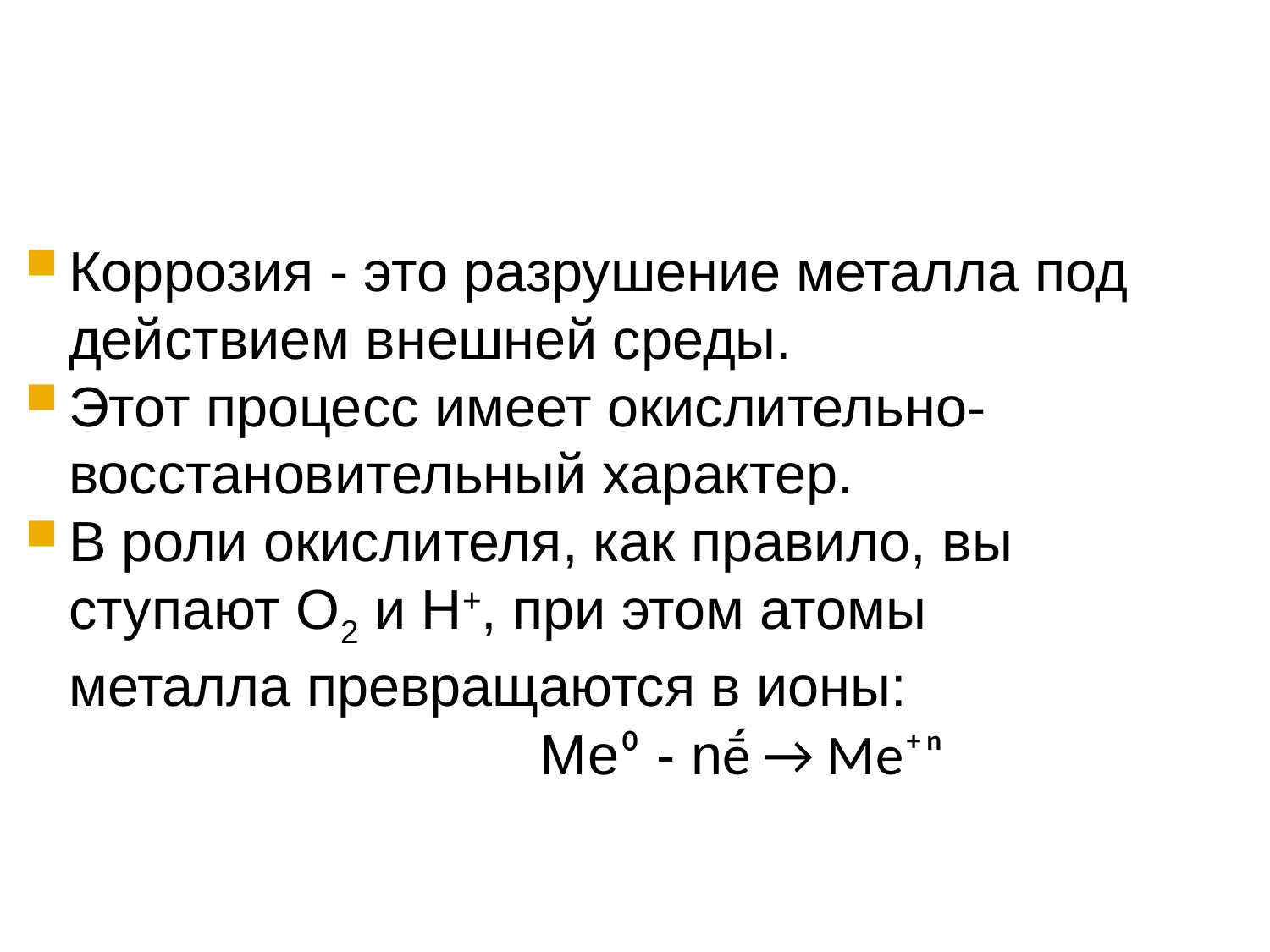

Коррозия - это разрушение металла под действием внешней среды.
Этот процесс имеет окислительно-восстановительный ха­рактер.
В роли окислителя, как правило, вы­ступают О2 и Н+, при этом атомы металла превращаются в ионы:
                                  Ме⁰ - nḗ → Ме⁺ⁿ